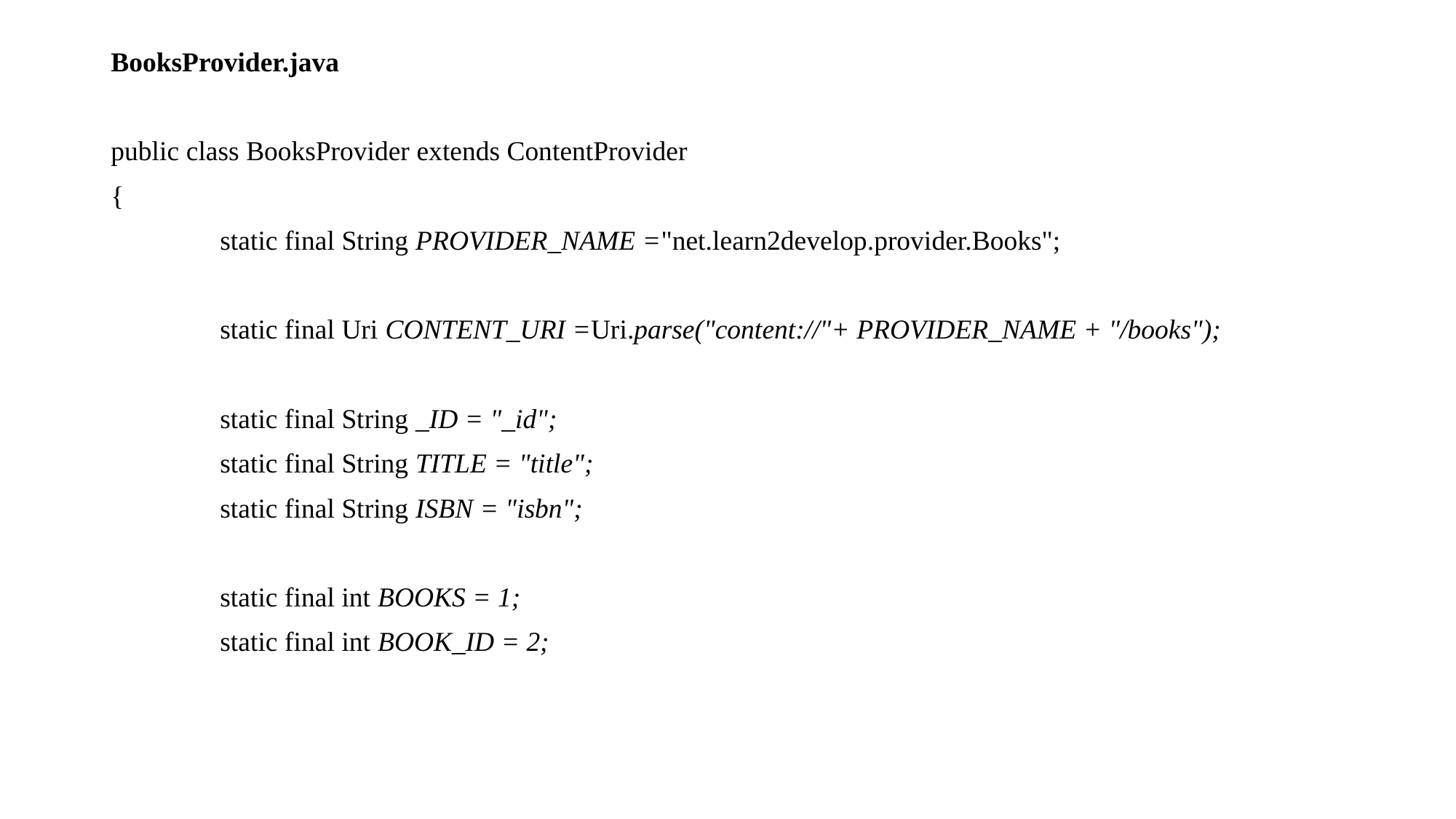

BooksProvider.java

public class BooksProvider extends ContentProvider
{
	static final String PROVIDER_NAME ="net.learn2develop.provider.Books";

	static final Uri CONTENT_URI =Uri.parse("content://"+ PROVIDER_NAME + "/books");

	static final String _ID = "_id";
	static final String TITLE = "title";
	static final String ISBN = "isbn";

	static final int BOOKS = 1;
	static final int BOOK_ID = 2;